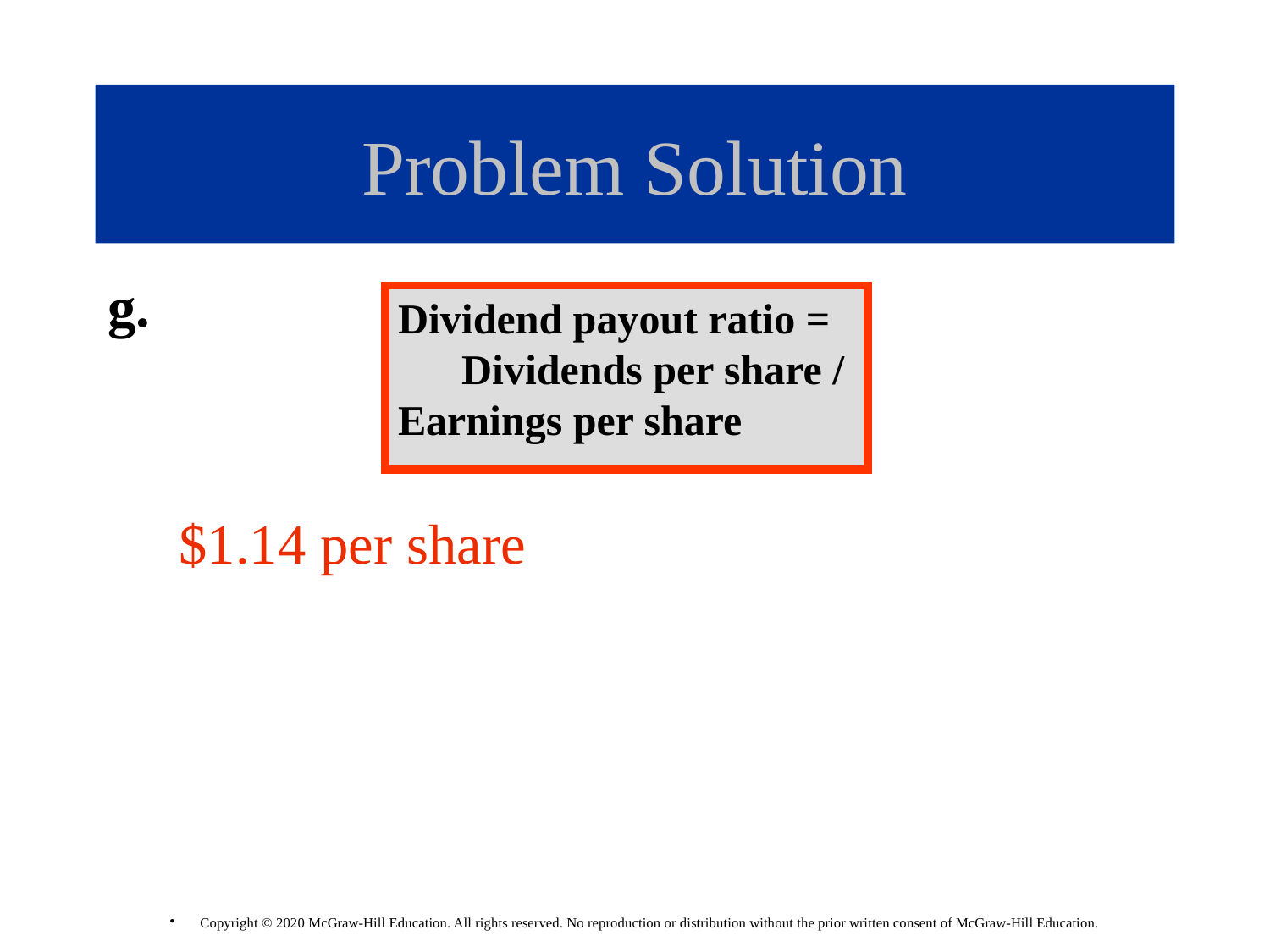

# Problem Solution
g.

     $1.14 per share

Dividend payout ratio =         Dividends per share / Earnings per share